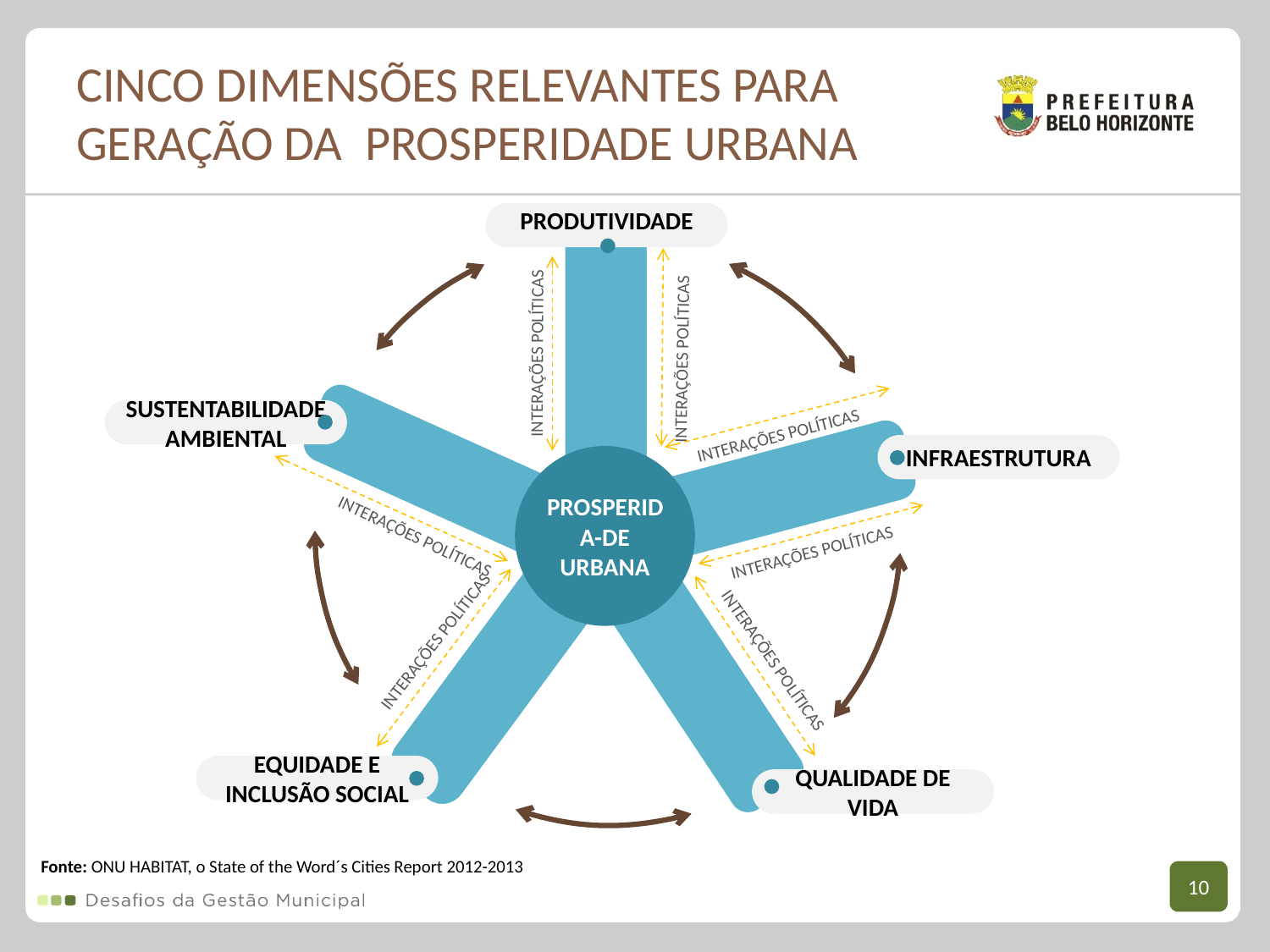

# Cinco dimensões relevantes para geração da  prosperidade urbana
Produtividade

Interações políticas

Interações políticas
Interações políticas
Sustentabilidade Ambiental

Infraestrutura
Interações políticas
Prosperida-de Urbana

Interações políticas
Interações políticas
Interações políticas

Equidade e inclusão social
Qualidade de vida

Fonte: ONU HABITAT, o State of the Word´s Cities Report 2012-2013
10